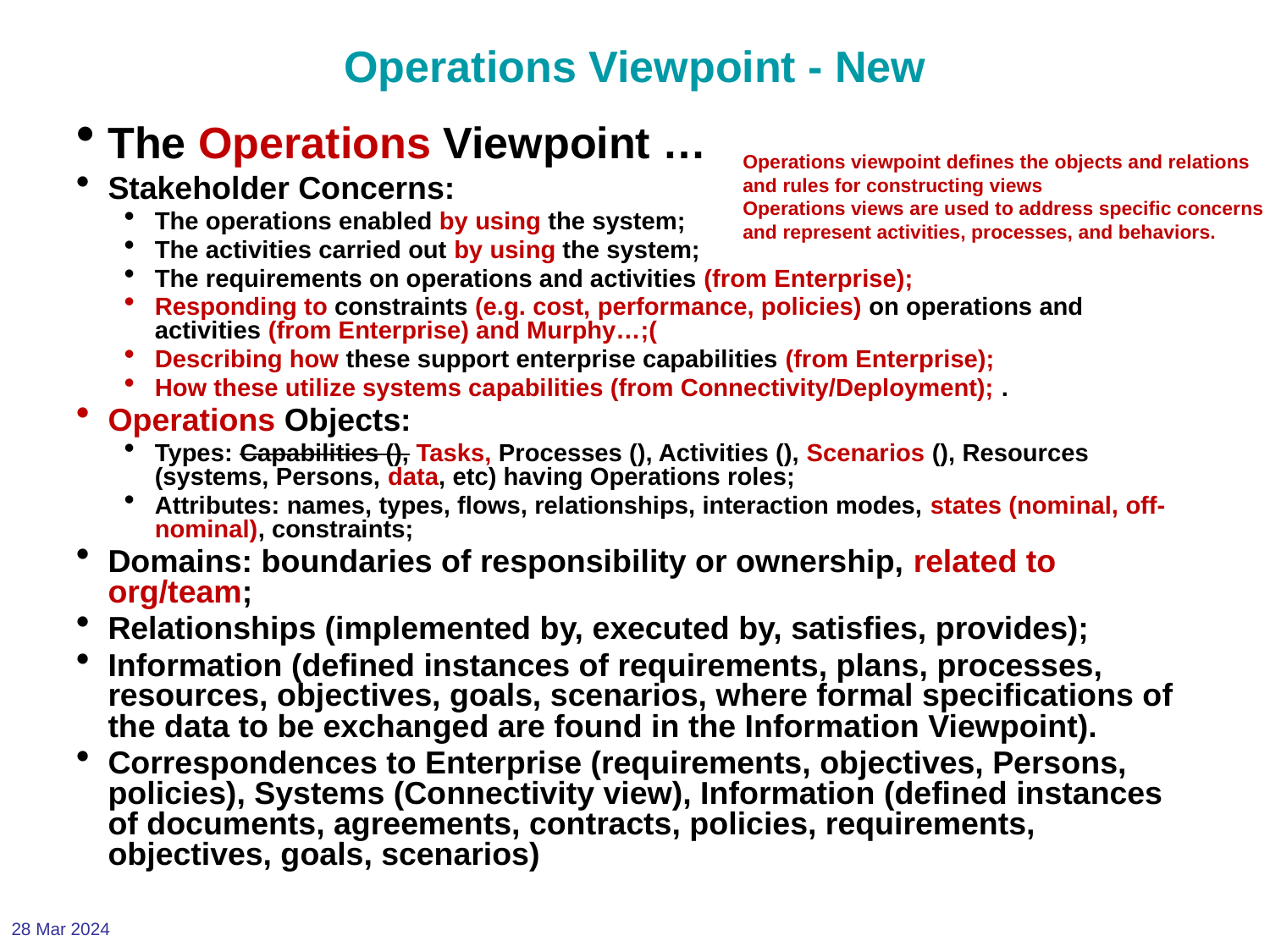

# Operations Viewpoint - New
The Operations Viewpoint …
Stakeholder Concerns:
The operations enabled by using the system;
The activities carried out by using the system;
The requirements on operations and activities (from Enterprise);
Responding to constraints (e.g. cost, performance, policies) on operations and activities (from Enterprise) and Murphy…;(
Describing how these support enterprise capabilities (from Enterprise);
How these utilize systems capabilities (from Connectivity/Deployment); .
Operations Objects:
Types: Capabilities (), Tasks, Processes (), Activities (), Scenarios (), Resources (systems, Persons, data, etc) having Operations roles;
Attributes: names, types, flows, relationships, interaction modes, states (nominal, off-nominal), constraints;
Domains: boundaries of responsibility or ownership, related to org/team;
Relationships (implemented by, executed by, satisfies, provides);
Information (defined instances of requirements, plans, processes, resources, objectives, goals, scenarios, where formal specifications of the data to be exchanged are found in the Information Viewpoint).
Correspondences to Enterprise (requirements, objectives, Persons, policies), Systems (Connectivity view), Information (defined instances of documents, agreements, contracts, policies, requirements, objectives, goals, scenarios)

Operations viewpoint defines the objects and relations and rules for constructing views
Operations views are used to address specific concerns and represent activities, processes, and behaviors.
28 Mar 2024